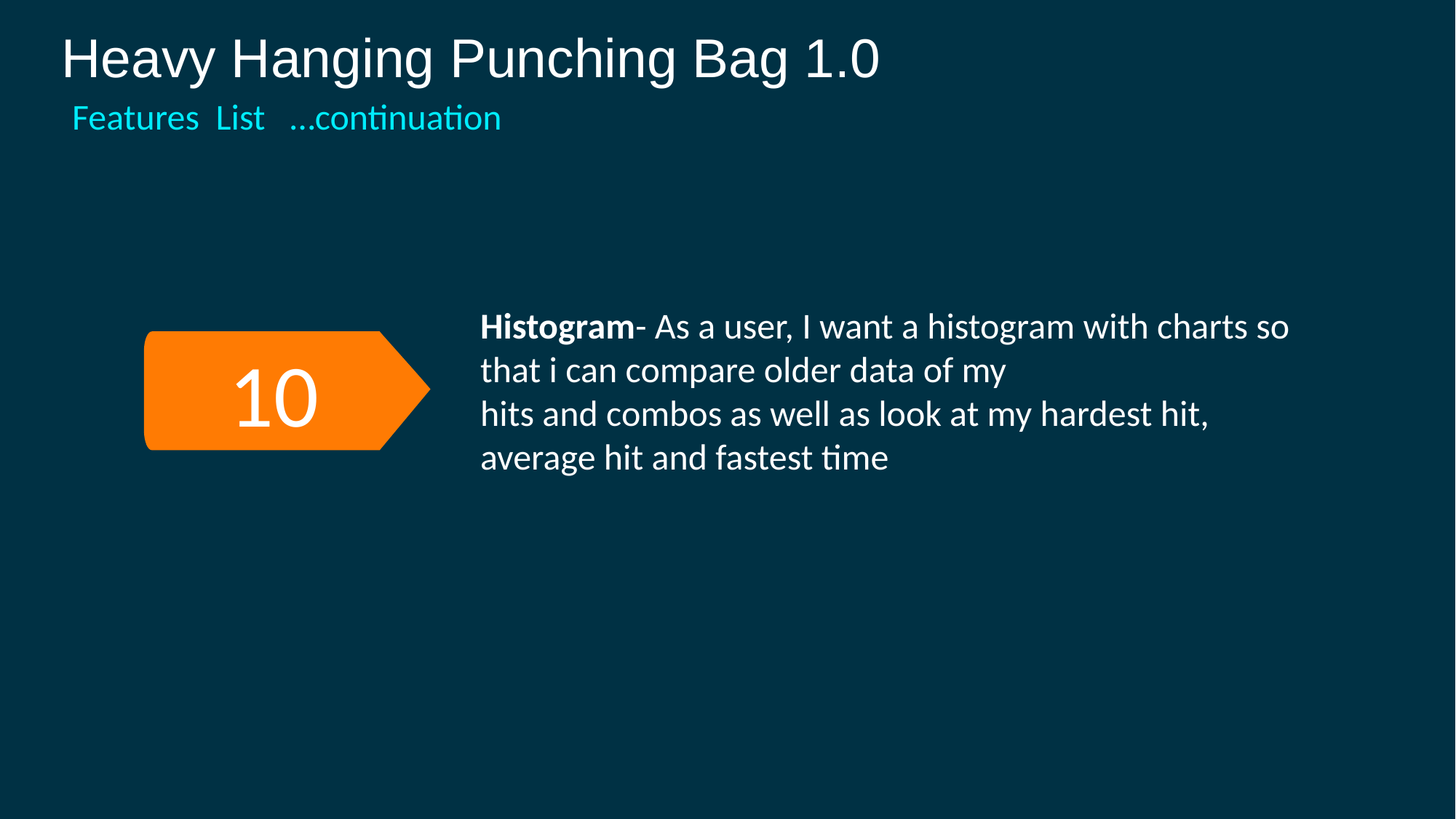

Heavy Hanging Punching Bag 1.0
Features  List   …continuation
Histogram- As a user, I want a histogram with charts so that i can compare older data of my
hits and combos as well as look at my hardest hit, average hit and fastest time

10